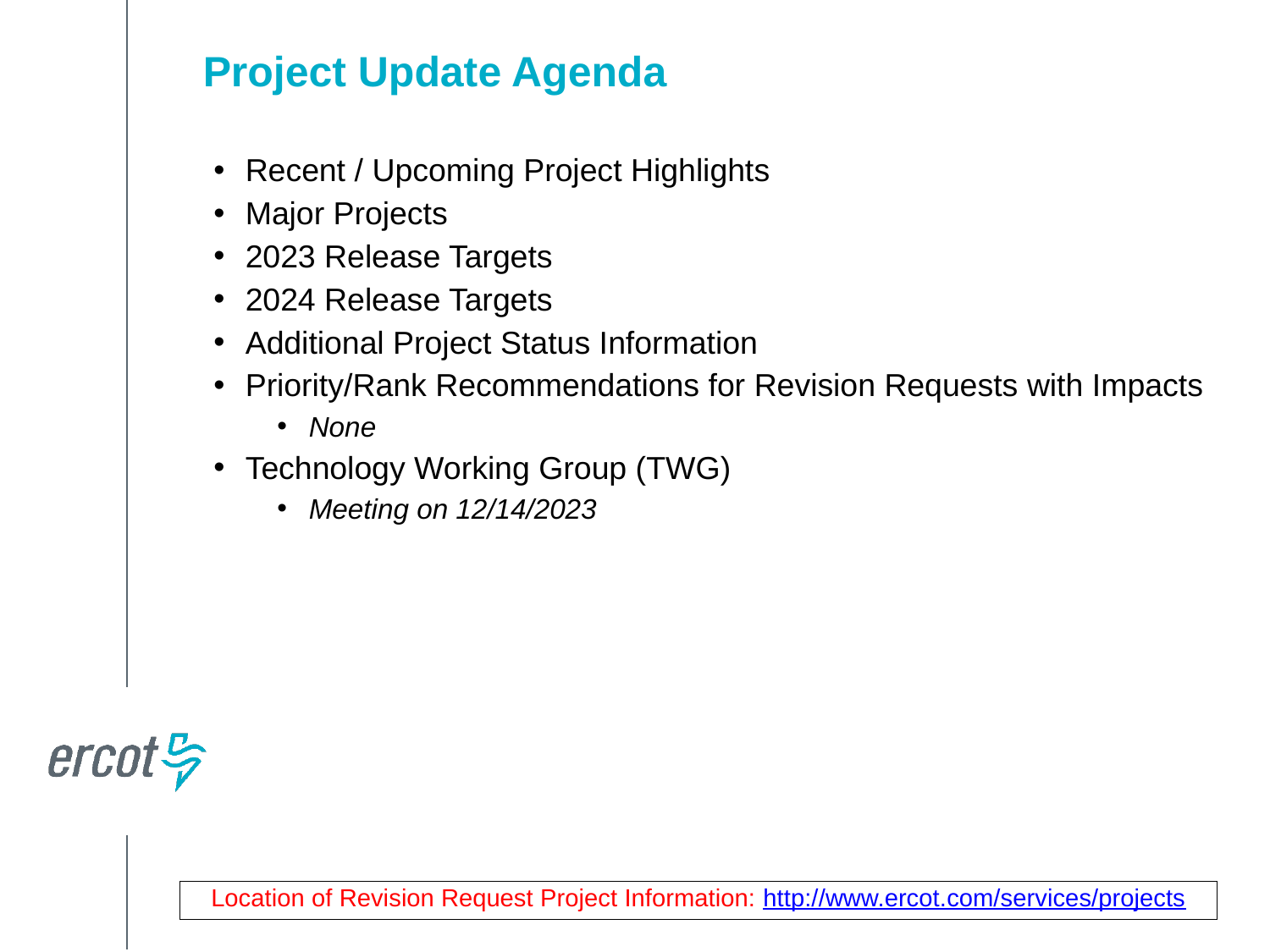

Project Update Agenda
Recent / Upcoming Project Highlights
Major Projects
2023 Release Targets
2024 Release Targets
Additional Project Status Information
Priority/Rank Recommendations for Revision Requests with Impacts
None
Technology Working Group (TWG)
Meeting on 12/14/2023
Location of Revision Request Project Information: http://www.ercot.com/services/projects